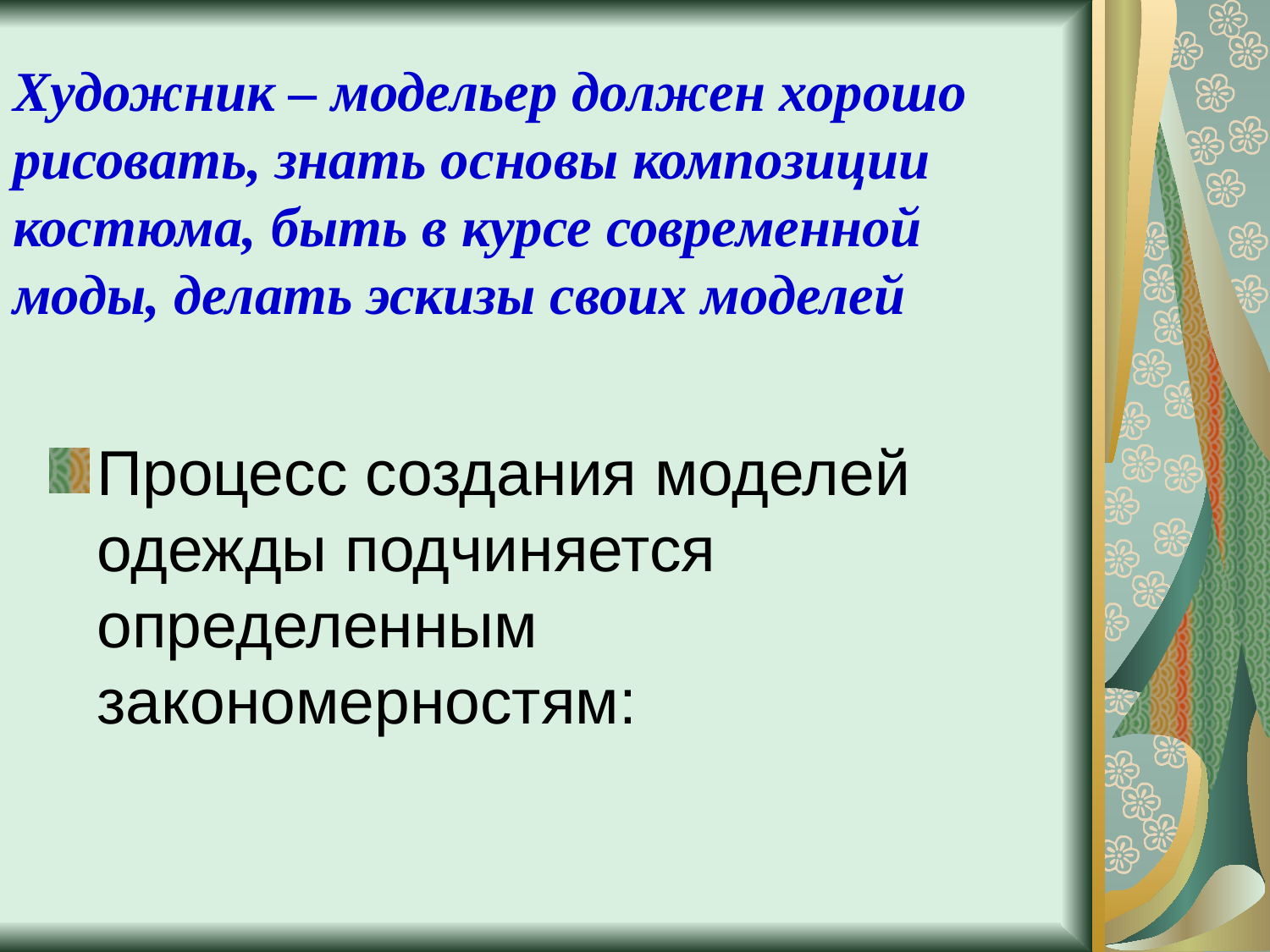

# Художник – модельер должен хорошо рисовать, знать основы композиции костюма, быть в курсе современной моды, делать эскизы своих моделей
Процесс создания моделей одежды подчиняется определенным закономерностям: